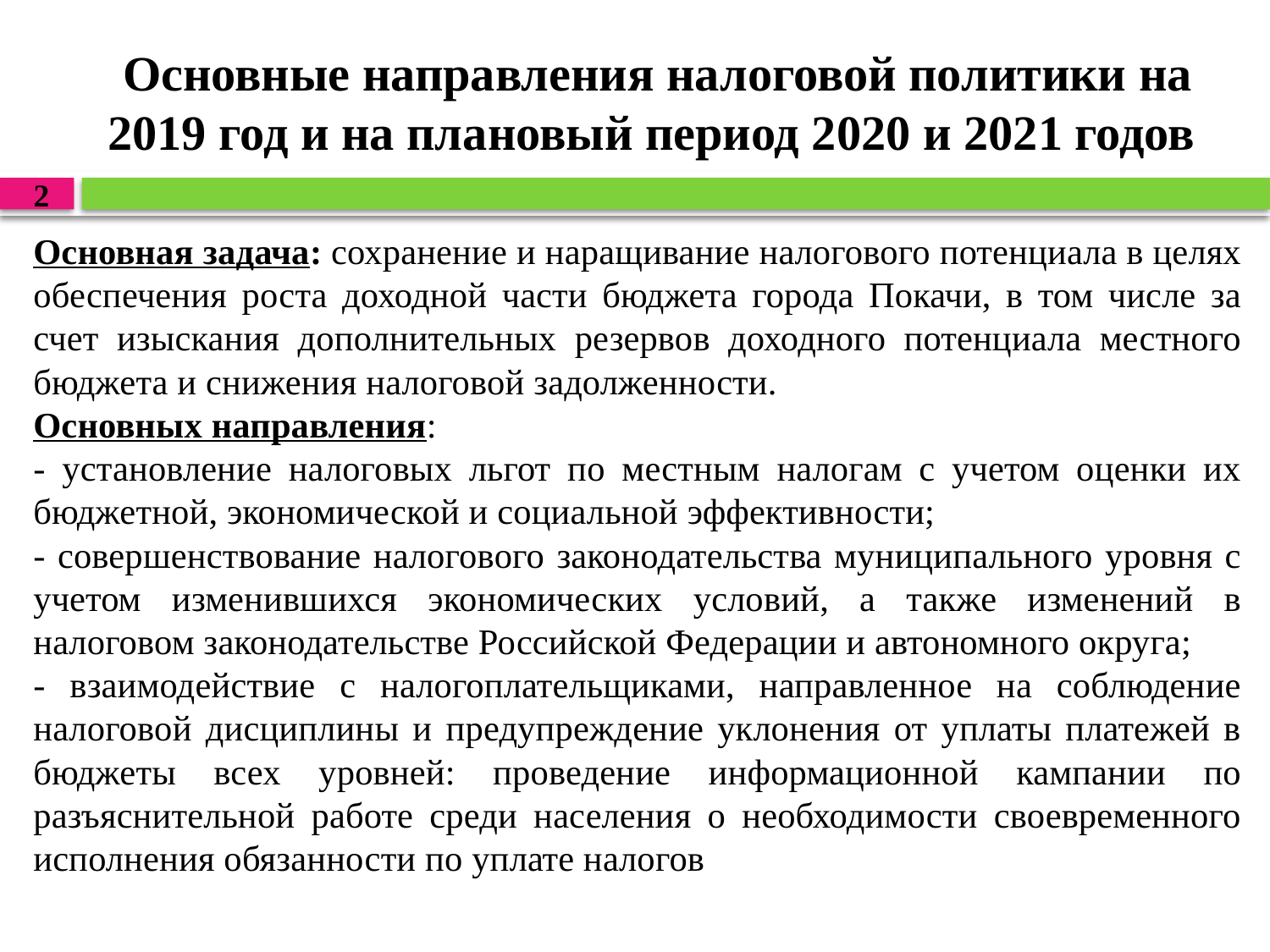

# Основные направления налоговой политики на 2019 год и на плановый период 2020 и 2021 годов
2
Основная задача: сохранение и наращивание налогового потенциала в целях обеспечения роста доходной части бюджета города Покачи, в том числе за счет изыскания дополнительных резервов доходного потенциала местного бюджета и снижения налоговой задолженности.
Основных направления:
- установление налоговых льгот по местным налогам с учетом оценки их бюджетной, экономической и социальной эффективности;
- совершенствование налогового законодательства муниципального уровня с учетом изменившихся экономических условий, а также изменений в налоговом законодательстве Российской Федерации и автономного округа;
- взаимодействие с налогоплательщиками, направленное на соблюдение налоговой дисциплины и предупреждение уклонения от уплаты платежей в бюджеты всех уровней: проведение информационной кампании по разъяснительной работе среди населения о необходимости своевременного исполнения обязанности по уплате налогов